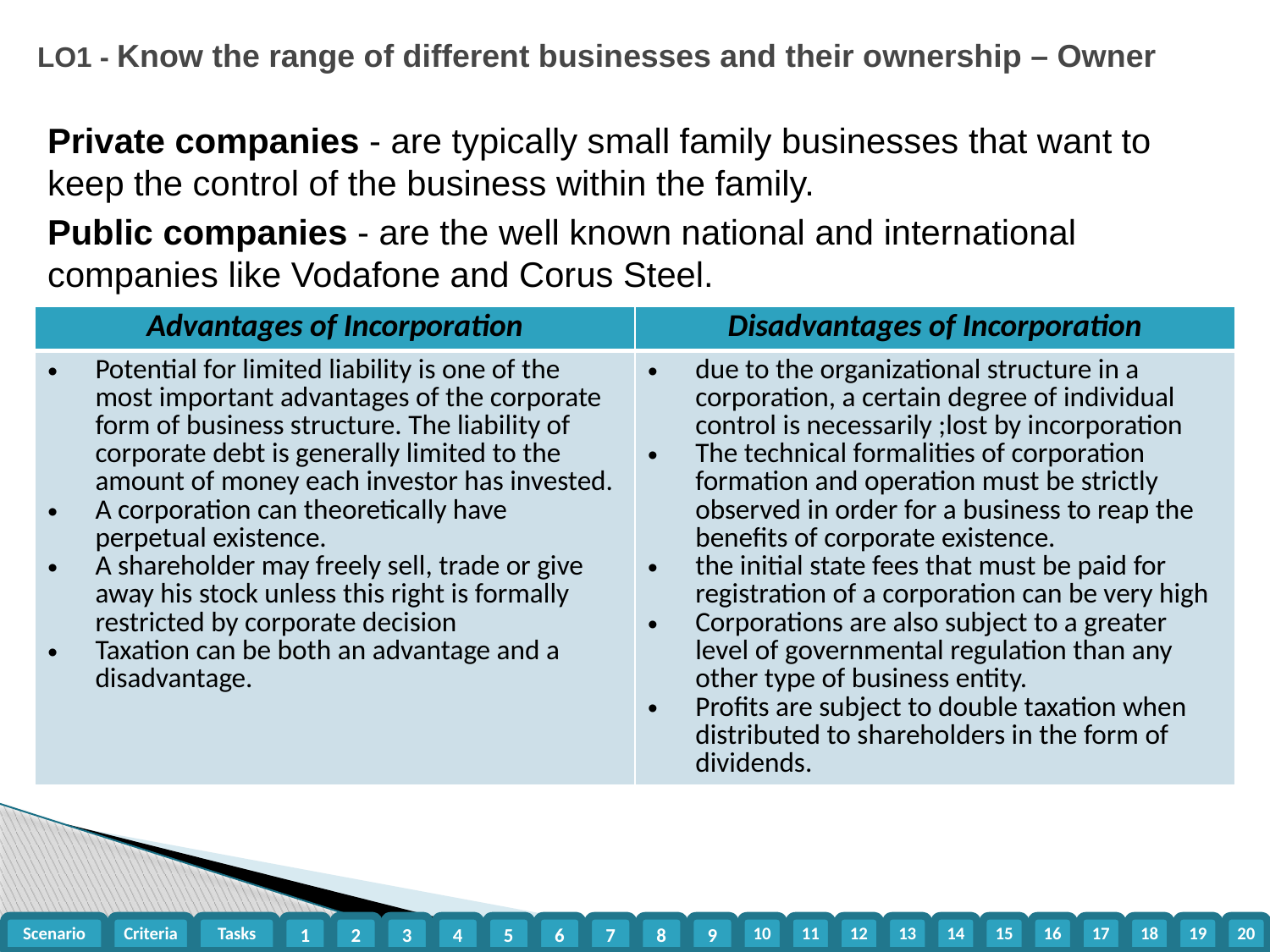

LO1 - Know the range of different businesses and their ownership – Owner
Private companies - are typically small family businesses that want to keep the control of the business within the family.
Public companies - are the well known national and international companies like Vodafone and Corus Steel.
| Advantages of Incorporation | Disadvantages of Incorporation |
| --- | --- |
| Potential for limited liability is one of the most important advantages of the corporate form of business structure. The liability of corporate debt is generally limited to the amount of money each investor has invested. A corporation can theoretically have perpetual existence. A shareholder may freely sell, trade or give away his stock unless this right is formally restricted by corporate decision Taxation can be both an advantage and a disadvantage. | due to the organizational structure in a corporation, a certain degree of individual control is necessarily ;lost by incorporation The technical formalities of corporation formation and operation must be strictly observed in order for a business to reap the benefits of corporate existence. the initial state fees that must be paid for registration of a corporation can be very high Corporations are also subject to a greater level of governmental regulation than any other type of business entity. Profits are subject to double taxation when distributed to shareholders in the form of dividends. |